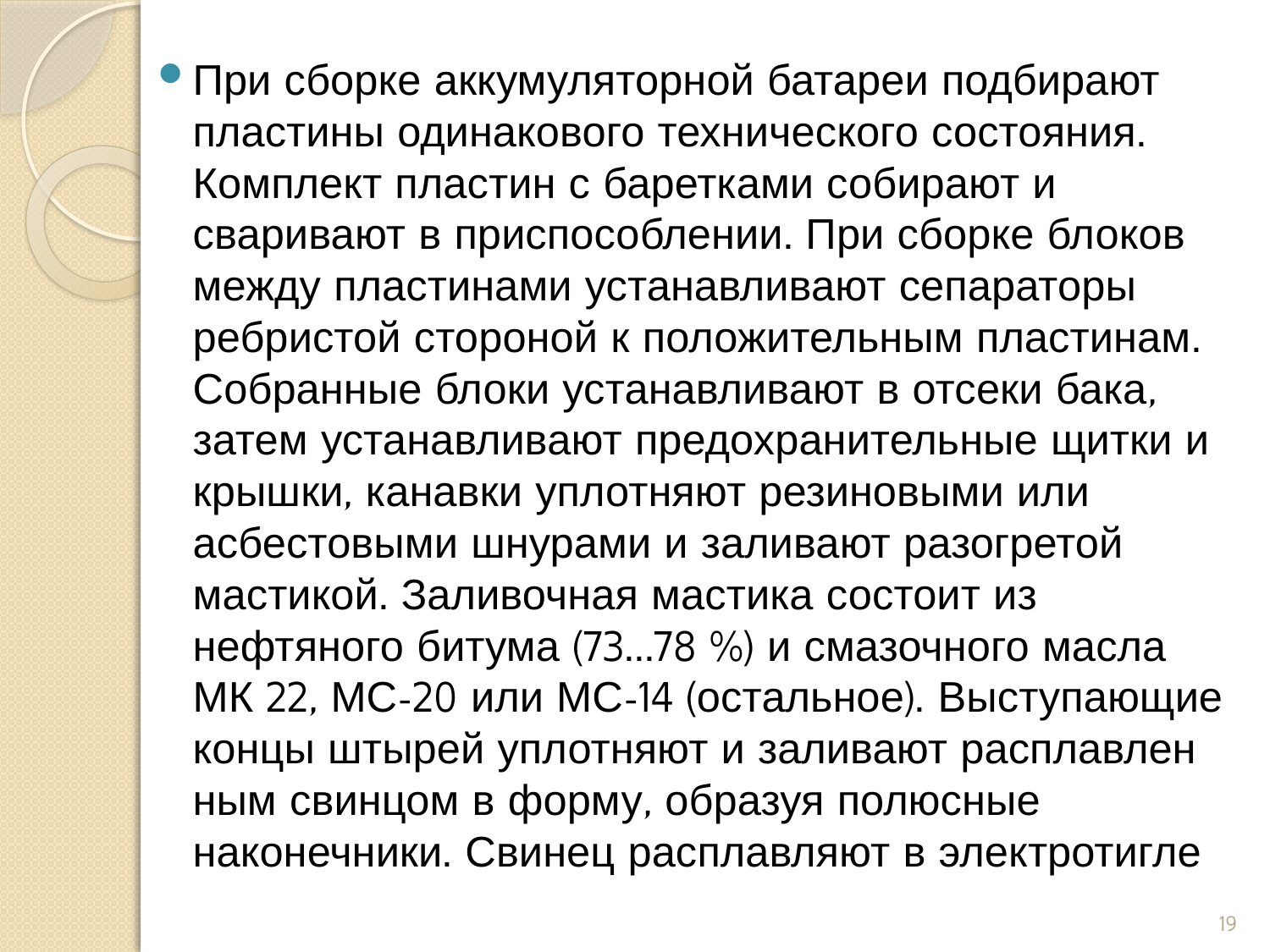

При сборке аккумуляторной батареи подбирают пластины одинакового технического состояния. Комплект пластин с ба­ретками собирают и сваривают в приспособлении. При сборке блоков между пластинами устанавливают сепараторы ребри­стой стороной к положительным пластинам. Собранные блоки устанавливают в отсеки бака, затем устанавливают предохра­нительные щитки и крышки, канавки уплотняют резиновыми или асбестовыми шнурами и заливают разогретой мастикой. Заливочная мастика состоит из нефтяного битума (73...78 %) и смазочного масла МК 22, МС-20 или МС-14 (остальное). Вы­ступающие концы штырей уплотняют и заливают расплавлен­ным свинцом в форму, образуя полюсные наконечники. Сви­нец расплавляют в электротигле
19